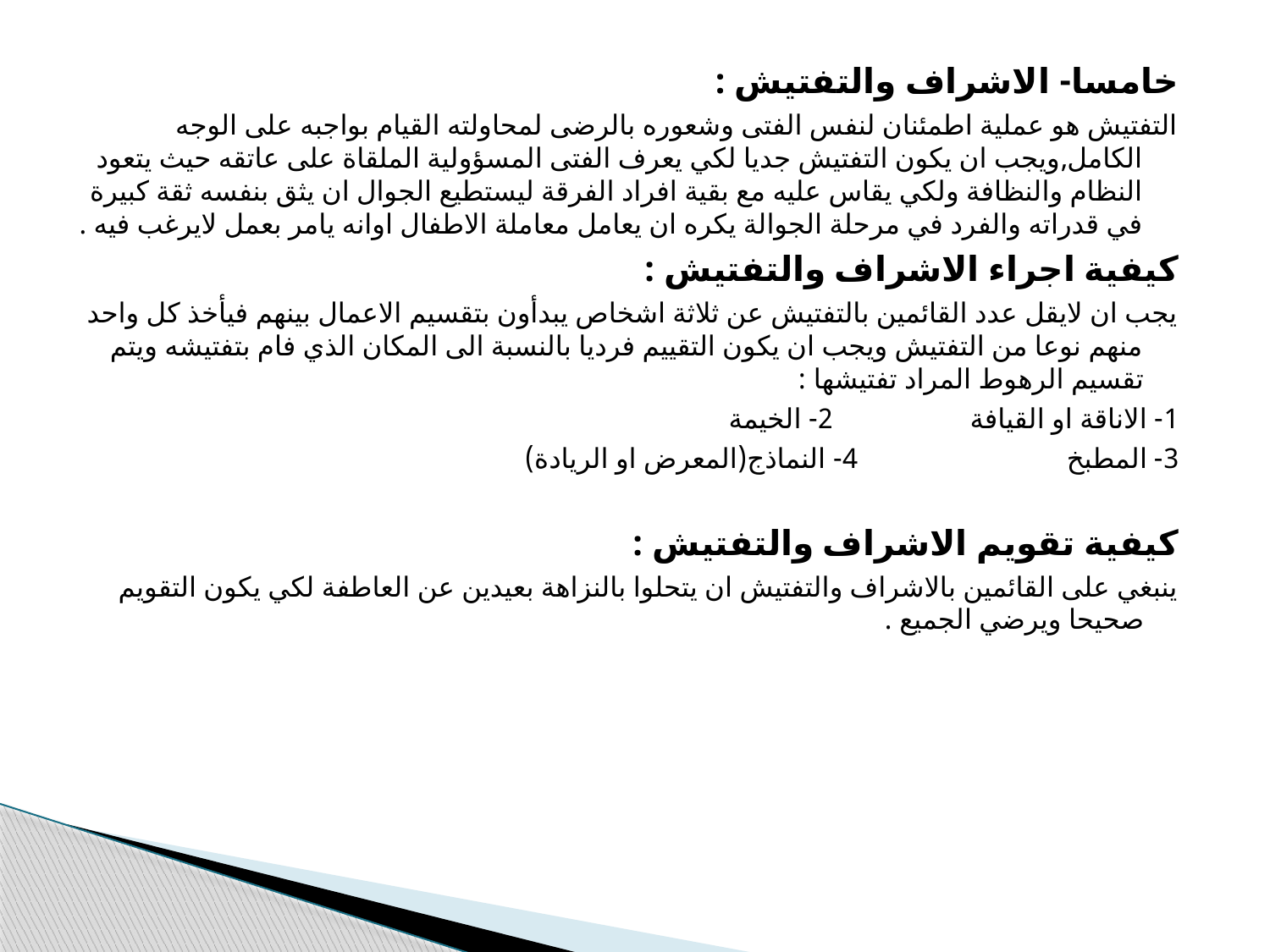

#
خامسا- الاشراف والتفتيش :
التفتيش هو عملية اطمئنان لنفس الفتى وشعوره بالرضى لمحاولته القيام بواجبه على الوجه الكامل,ويجب ان يكون التفتيش جديا لكي يعرف الفتى المسؤولية الملقاة على عاتقه حيث يتعود النظام والنظافة ولكي يقاس عليه مع بقية افراد الفرقة ليستطيع الجوال ان يثق بنفسه ثقة كبيرة في قدراته والفرد في مرحلة الجوالة يكره ان يعامل معاملة الاطفال اوانه يامر بعمل لايرغب فيه .
كيفية اجراء الاشراف والتفتيش :
يجب ان لايقل عدد القائمين بالتفتيش عن ثلاثة اشخاص يبدأون بتقسيم الاعمال بينهم فيأخذ كل واحد منهم نوعا من التفتيش ويجب ان يكون التقييم فرديا بالنسبة الى المكان الذي فام بتفتيشه ويتم تقسيم الرهوط المراد تفتيشها :
1- الاناقة او القيافة                   2- الخيمة
3- المطبخ                             4- النماذج(المعرض او الريادة)

كيفية تقويم الاشراف والتفتيش :
ينبغي على القائمين بالاشراف والتفتيش ان يتحلوا بالنزاهة بعيدين عن العاطفة لكي يكون التقويم صحيحا ويرضي الجميع .